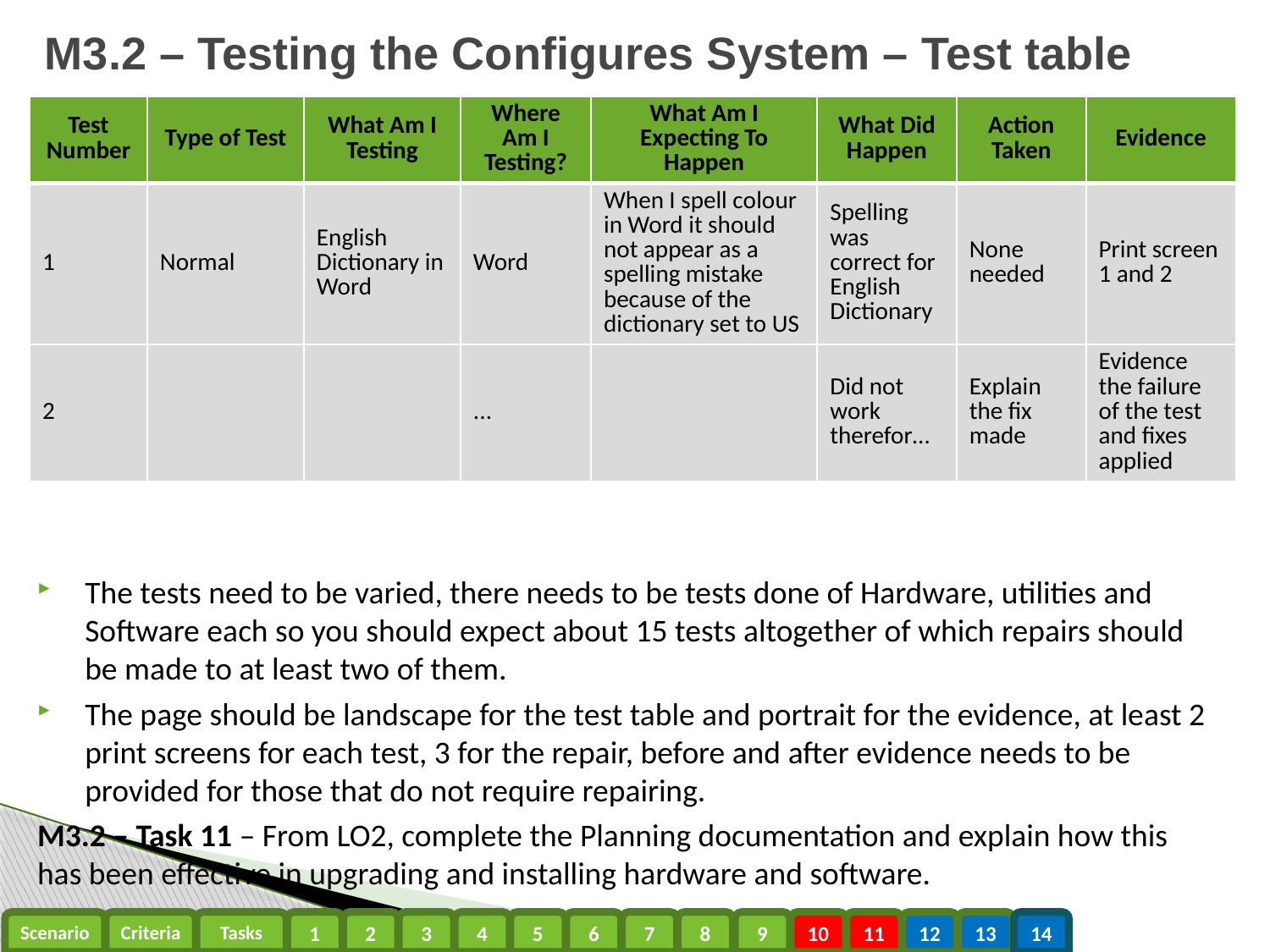

# M3.2 – Testing the Configures System – Test table
| Test Number | Type of Test | What Am I Testing | Where Am I Testing? | What Am I Expecting To Happen | What Did Happen | Action Taken | Evidence |
| --- | --- | --- | --- | --- | --- | --- | --- |
| 1 | Normal | English Dictionary in Word | Word | When I spell colour in Word it should not appear as a spelling mistake because of the dictionary set to US | Spelling was correct for English Dictionary | None needed | Print screen 1 and 2 |
| 2 |  |  | ... |  | Did not work therefor… | Explain the fix made | Evidence the failure of the test and fixes applied |
The tests need to be varied, there needs to be tests done of Hardware, utilities and Software each so you should expect about 15 tests altogether of which repairs should be made to at least two of them.
The page should be landscape for the test table and portrait for the evidence, at least 2 print screens for each test, 3 for the repair, before and after evidence needs to be provided for those that do not require repairing.
M3.2 – Task 11 – From LO2, complete the Planning documentation and explain how this has been effective in upgrading and installing hardware and software.